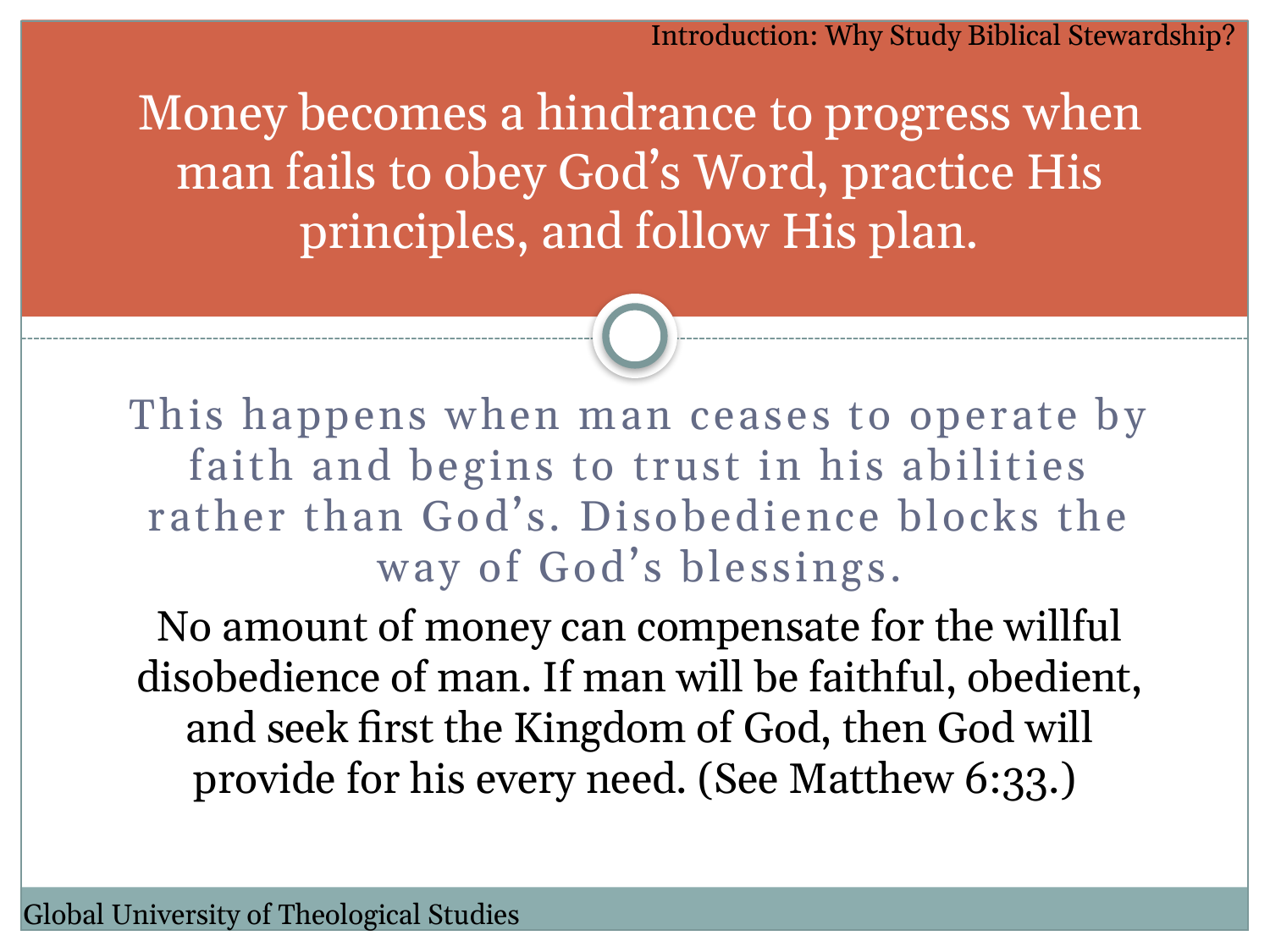

Introduction: Why Study Biblical Stewardship?
# Money becomes a hindrance to progress when man fails to obey God’s Word, practice His principles, and follow His plan.
This happens when man ceases to operate by faith and begins to trust in his abilities rather than God’s. Disobedience blocks the way of God’s blessings.
No amount of money can compensate for the willful disobedience of man. If man will be faithful, obedient, and seek first the Kingdom of God, then God will provide for his every need. (See Matthew 6:33.)
Global University of Theological Studies